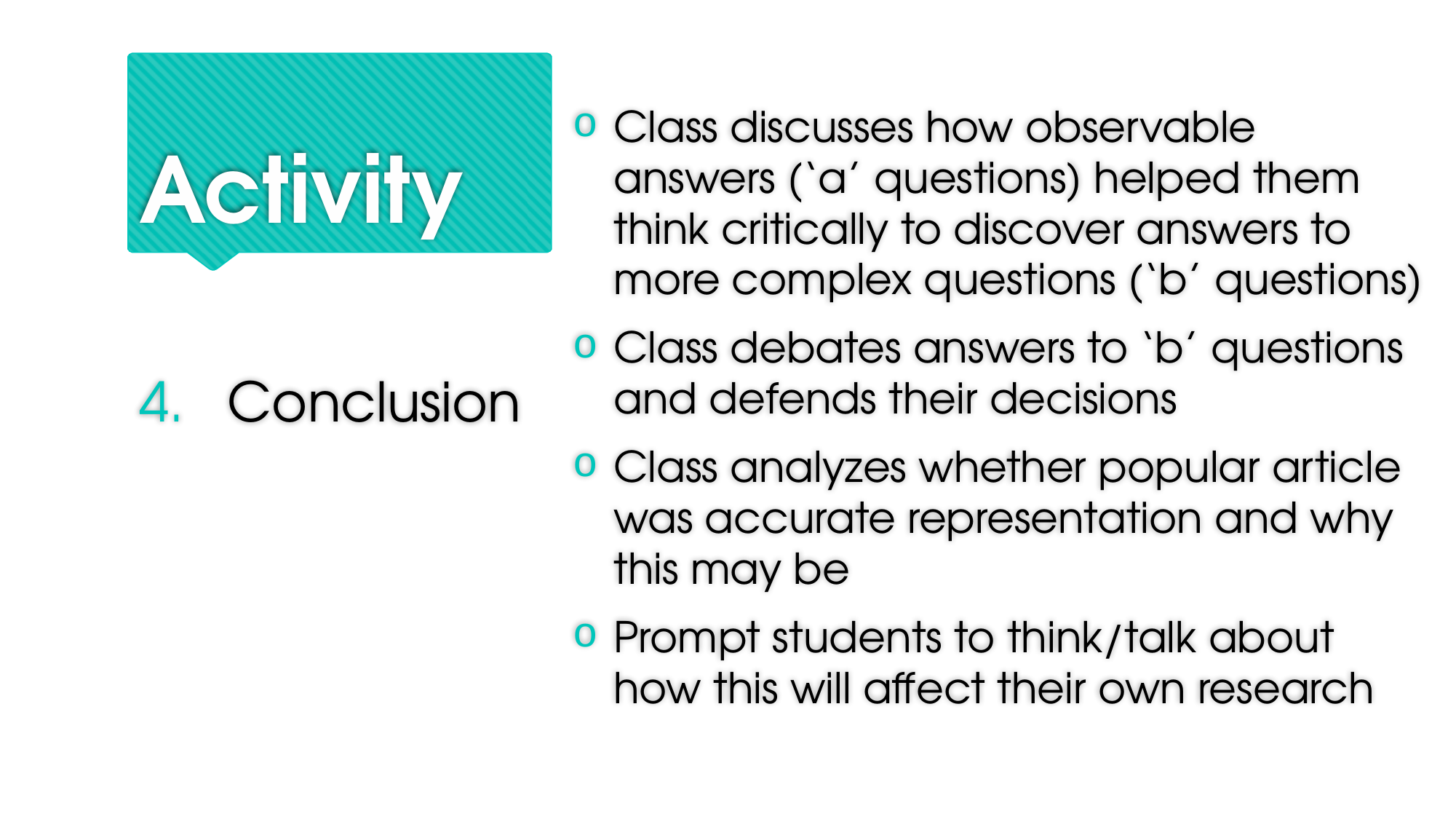

# Activity
Class discusses how observable answers (‘a’ questions) helped them think critically to discover answers to more complex questions (‘b’ questions)
Class debates answers to ‘b’ questions and defends their decisions
Class analyzes whether popular article was accurate representation and why this may be
Prompt students to think/talk about how this will affect their own research
Conclusion